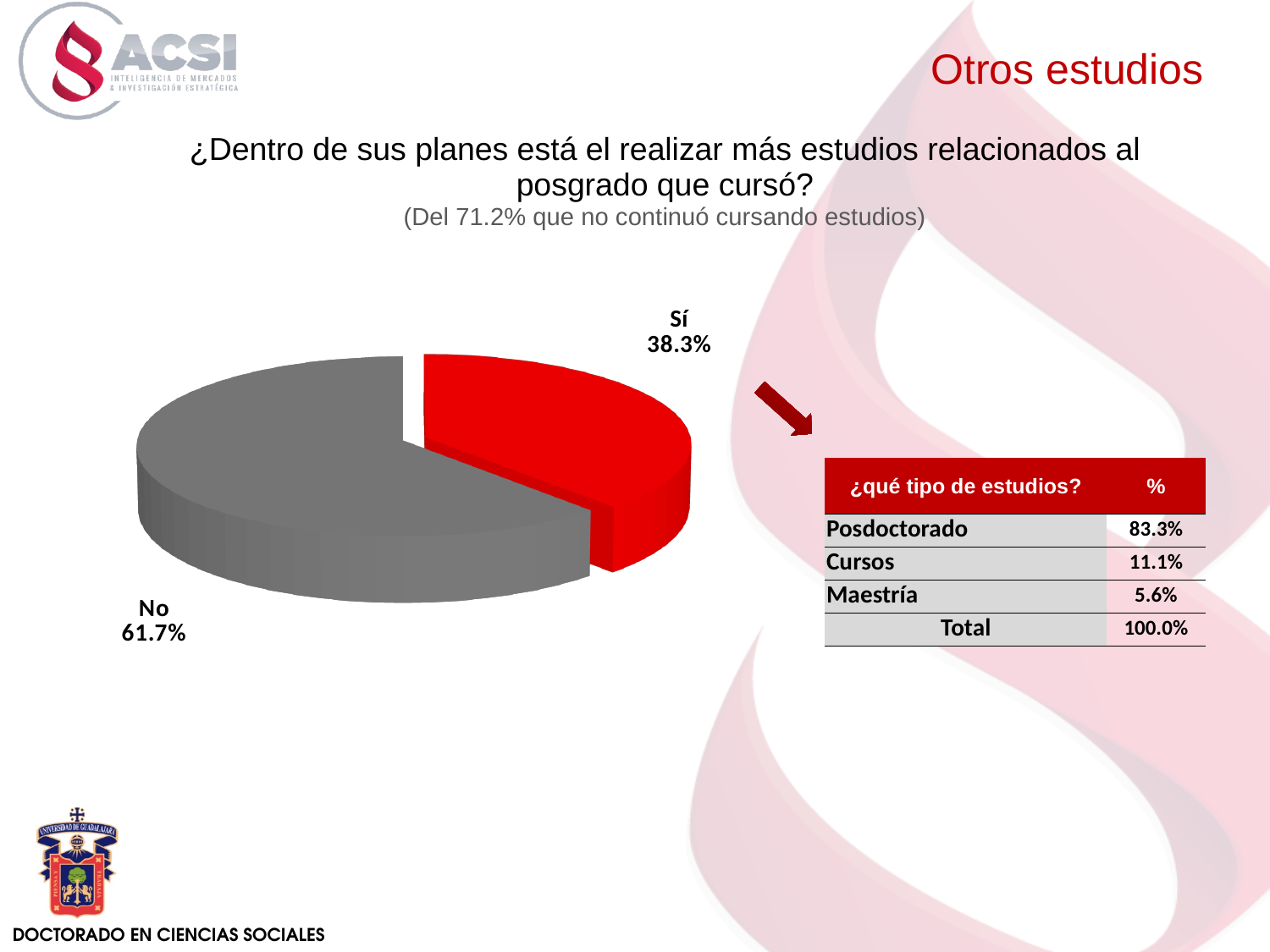

Otros estudios

[unsupported chart]

¿Dentro de sus planes está el realizar más estudios relacionados al posgrado que cursó?
(Del 71.2% que no continuó cursando estudios)

| ¿qué tipo de estudios? | % |
| --- | --- |
| Posdoctorado | 83.3% |
| Cursos | 11.1% |
| Maestría | 5.6% |
| Total | 100.0% |